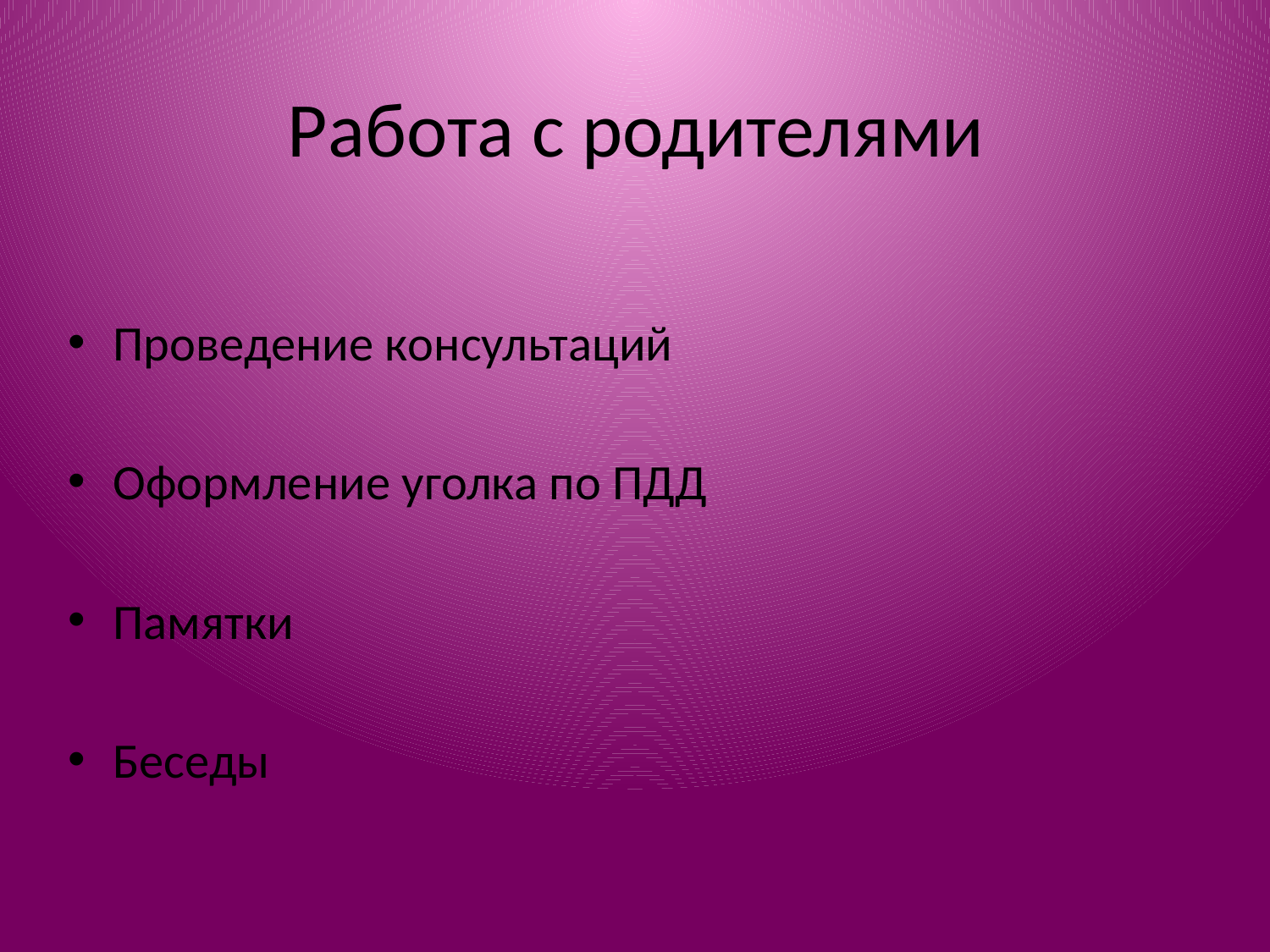

# Работа с родителями

Проведение консультаций

Оформление уголка по ПДД

Памятки

Беседы